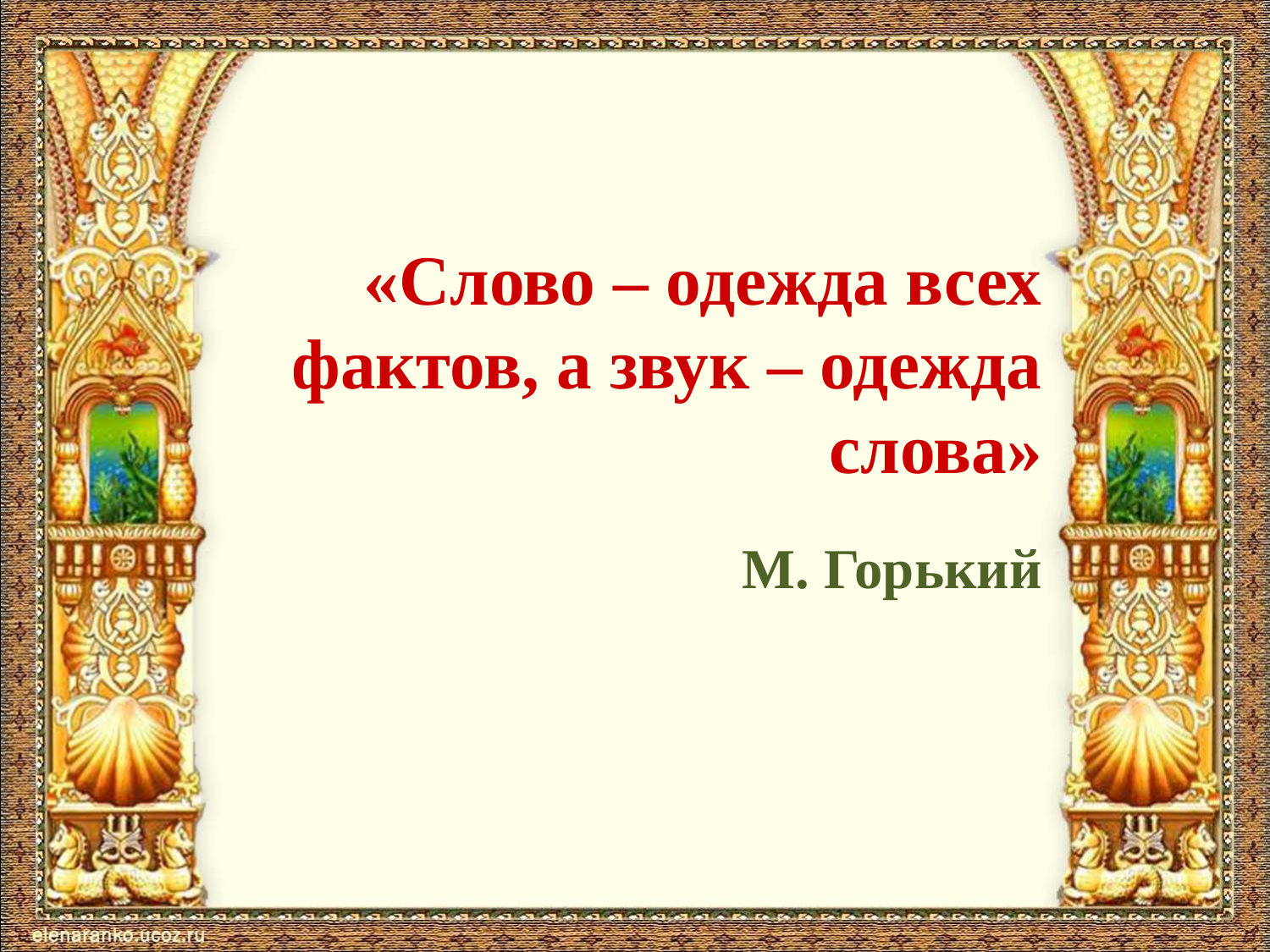

# «Слово – одежда всех фактов, а звук – одежда слова»
М. Горький